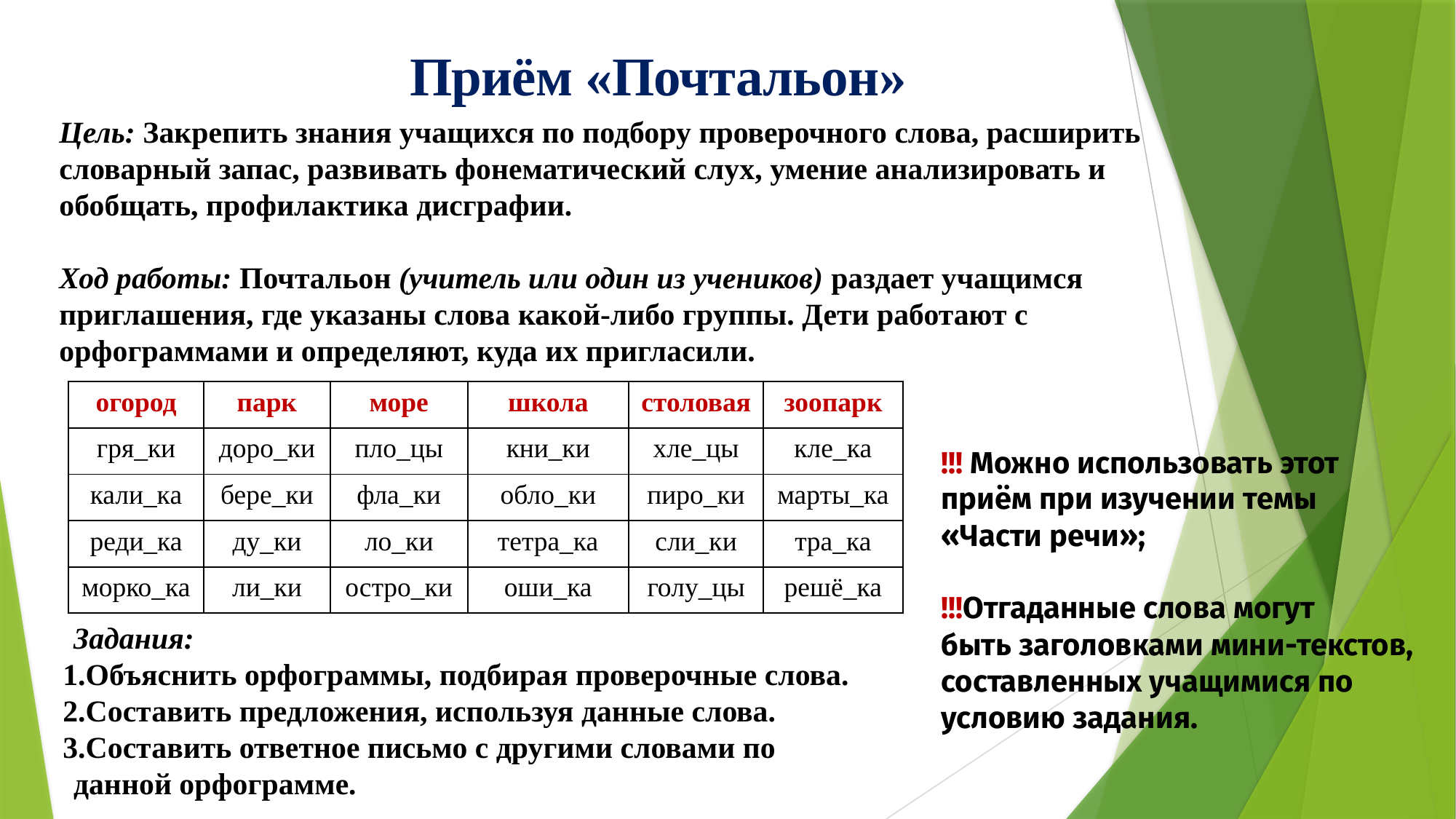

Приём «Почтальон»
Цель: Закрепить знания учащихся по подбору проверочного слова, расширить словарный запас, развивать фонематический слух, умение анализировать и обобщать, профилактика дисграфии.

Ход работы: Почтальон (учитель или один из учеников) раздает учащимся приглашения, где указаны слова какой-либо группы. Дети работают с орфограммами и определяют, куда их пригласили.
| огород | парк | море | школа | столовая | зоопарк |
| --- | --- | --- | --- | --- | --- |
| гря\_ки | доро\_ки | пло\_цы | кни\_ки | хле\_цы | кле\_ка |
| кали\_ка | бере\_ки | фла\_ки | обло\_ки | пиро\_ки | марты\_ка |
| реди\_ка | ду\_ки | ло\_ки | тетра\_ка | сли\_ки | тра\_ка |
| морко\_ка | ли\_ки | остро\_ки | оши\_ка | голу\_цы | решё\_ка |
!!! Можно использовать этот
приём при изучении темы
«Части речи»;

!!!Отгаданные слова могут
быть заголовками мини-текстов,
составленных учащимися по
условию задания.
Задания:
Объяснить орфограммы, подбирая проверочные слова.
Составить предложения, используя данные слова.
Составить ответное письмо с другими словами по данной орфограмме.